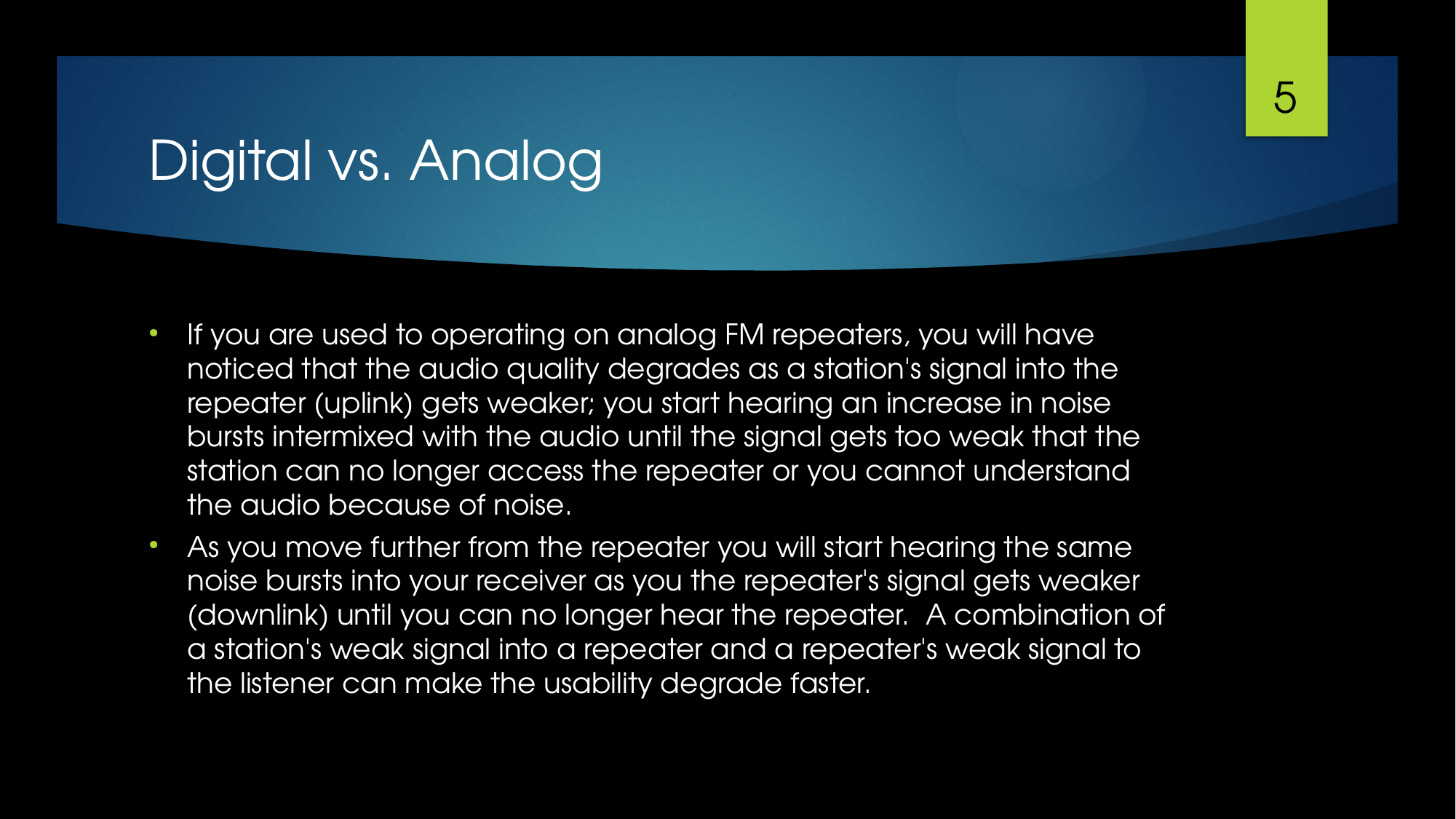

5
# Digital vs. Analog
If you are used to operating on analog FM repeaters, you will have noticed that the audio quality degrades as a station's signal into the repeater (uplink) gets weaker; you start hearing an increase in noise bursts intermixed with the audio until the signal gets too weak that the station can no longer access the repeater or you cannot understand the audio because of noise.
As you move further from the repeater you will start hearing the same noise bursts into your receiver as you the repeater's signal gets weaker (downlink) until you can no longer hear the repeater.  A combination of a station's weak signal into a repeater and a repeater's weak signal to the listener can make the usability degrade faster.